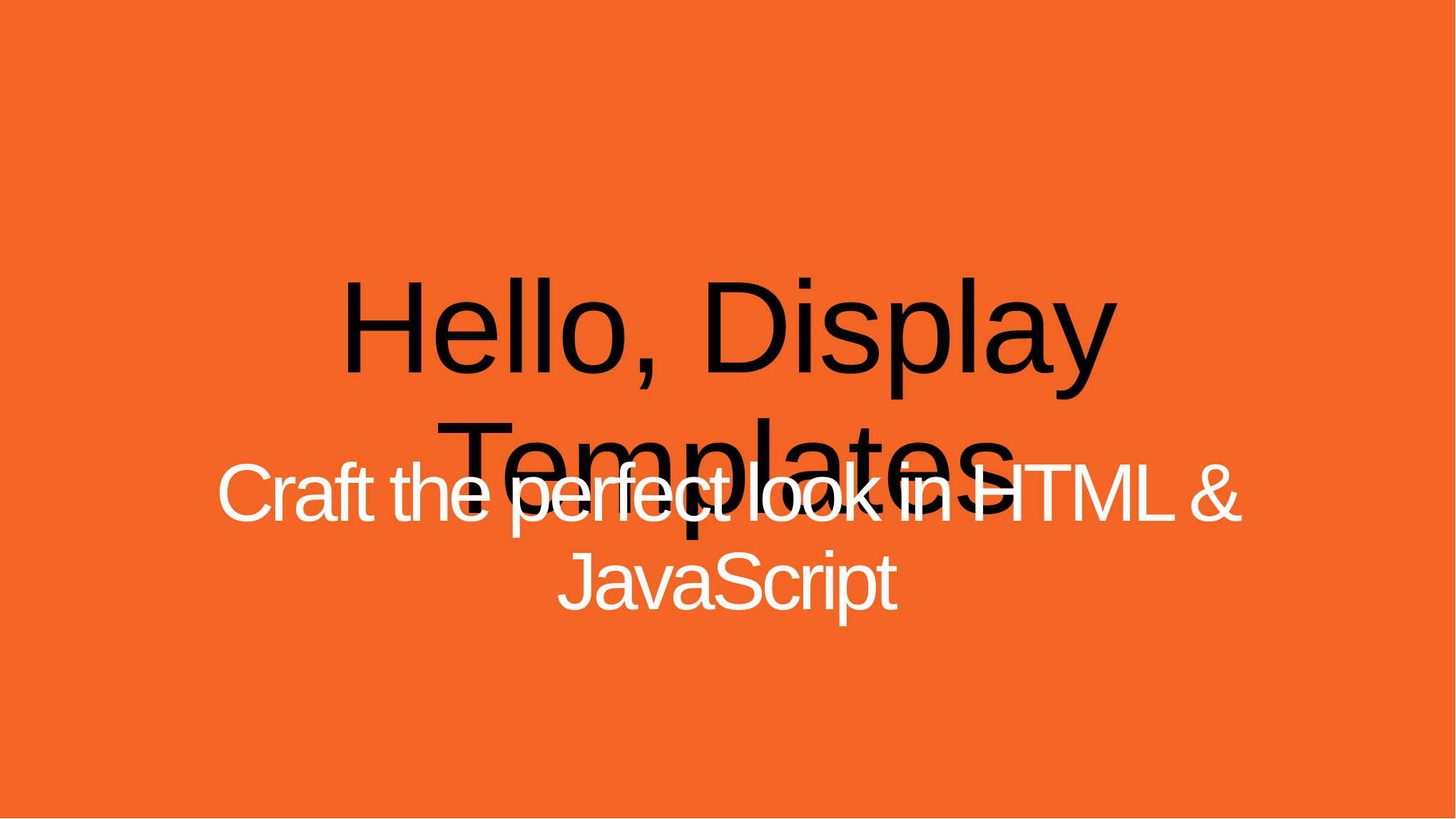

# Hello, Display Templates
Craft the perfect look in HTML & JavaScript